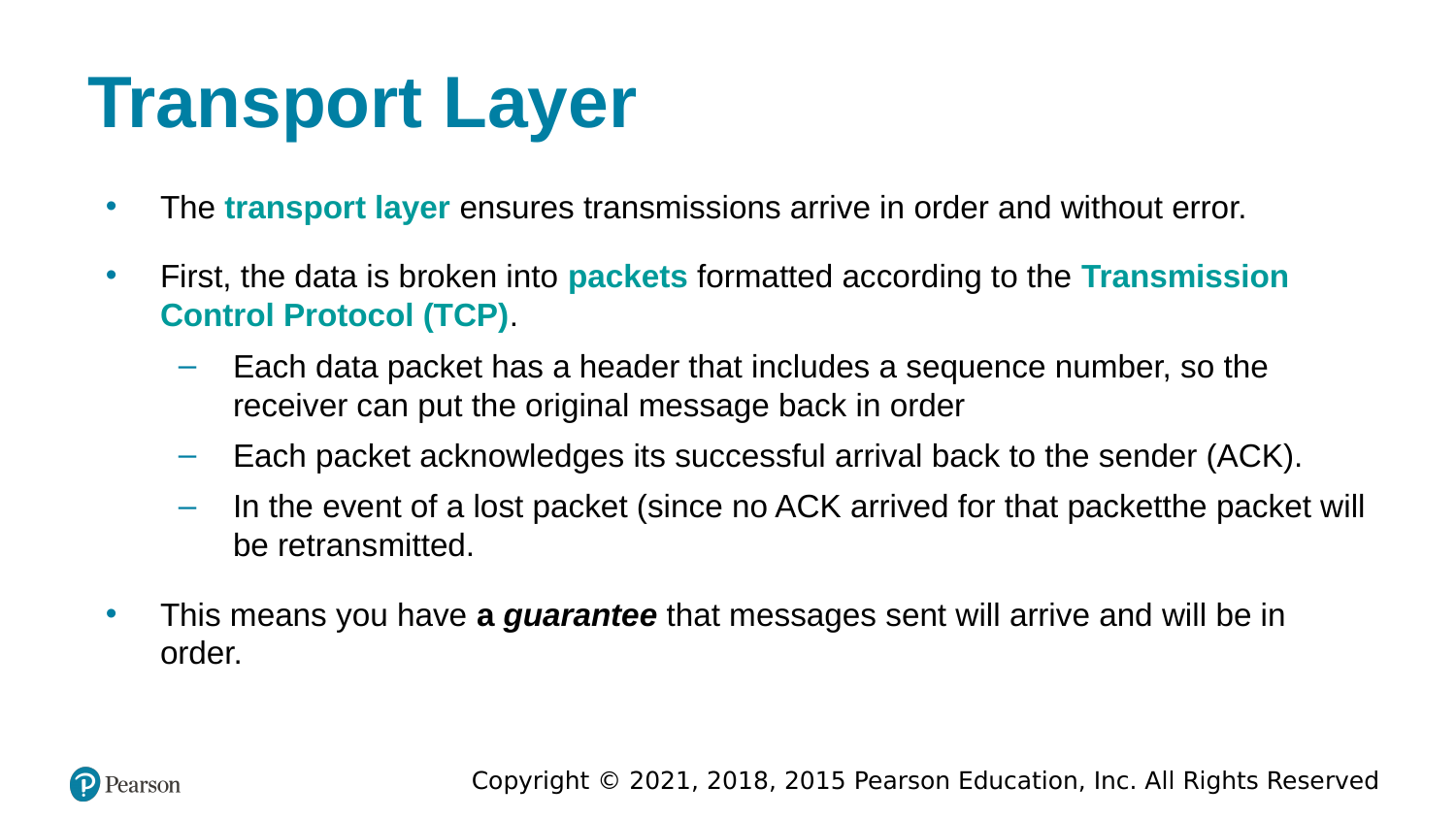

# Transport Layer
The transport layer ensures transmissions arrive in order and without error.
First, the data is broken into packets formatted according to the Transmission Control Protocol (TCP).
Each data packet has a header that includes a sequence number, so the receiver can put the original message back in order
Each packet acknowledges its successful arrival back to the sender (ACK).
In the event of a lost packet (since no ACK arrived for that packetthe packet will be retransmitted.
This means you have a guarantee that messages sent will arrive and will be in order.